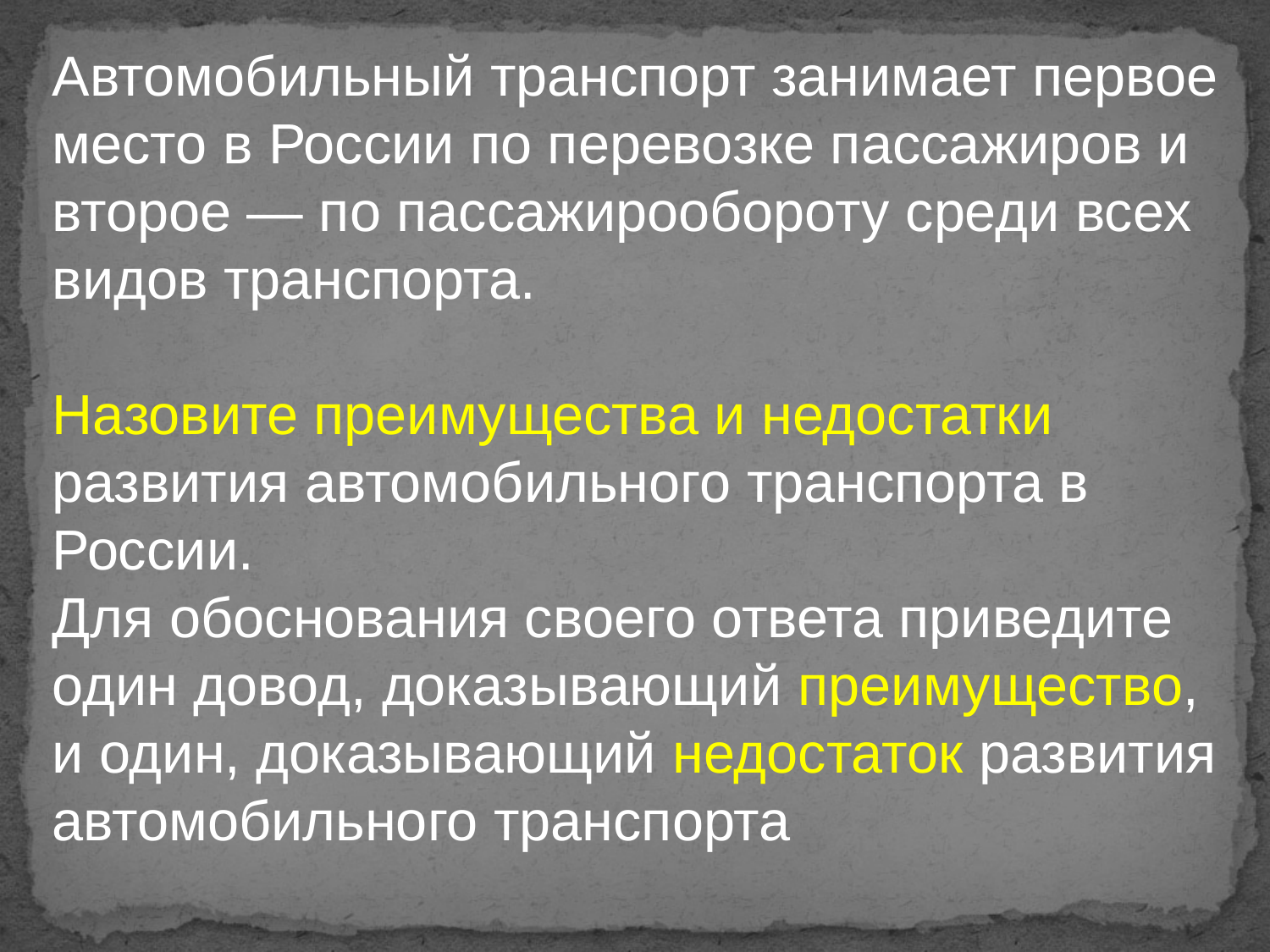

Автомобильный транспорт занимает первое место в России по перевозке пассажиров и второе — по пассажирообороту среди всех видов транспорта.

Назовите преимущества и недостатки развития автомобильного транспорта в России.
Для обоснования своего ответа приведите один довод, доказывающий преимущество, и один, доказывающий недостаток развития автомобильного транспорта